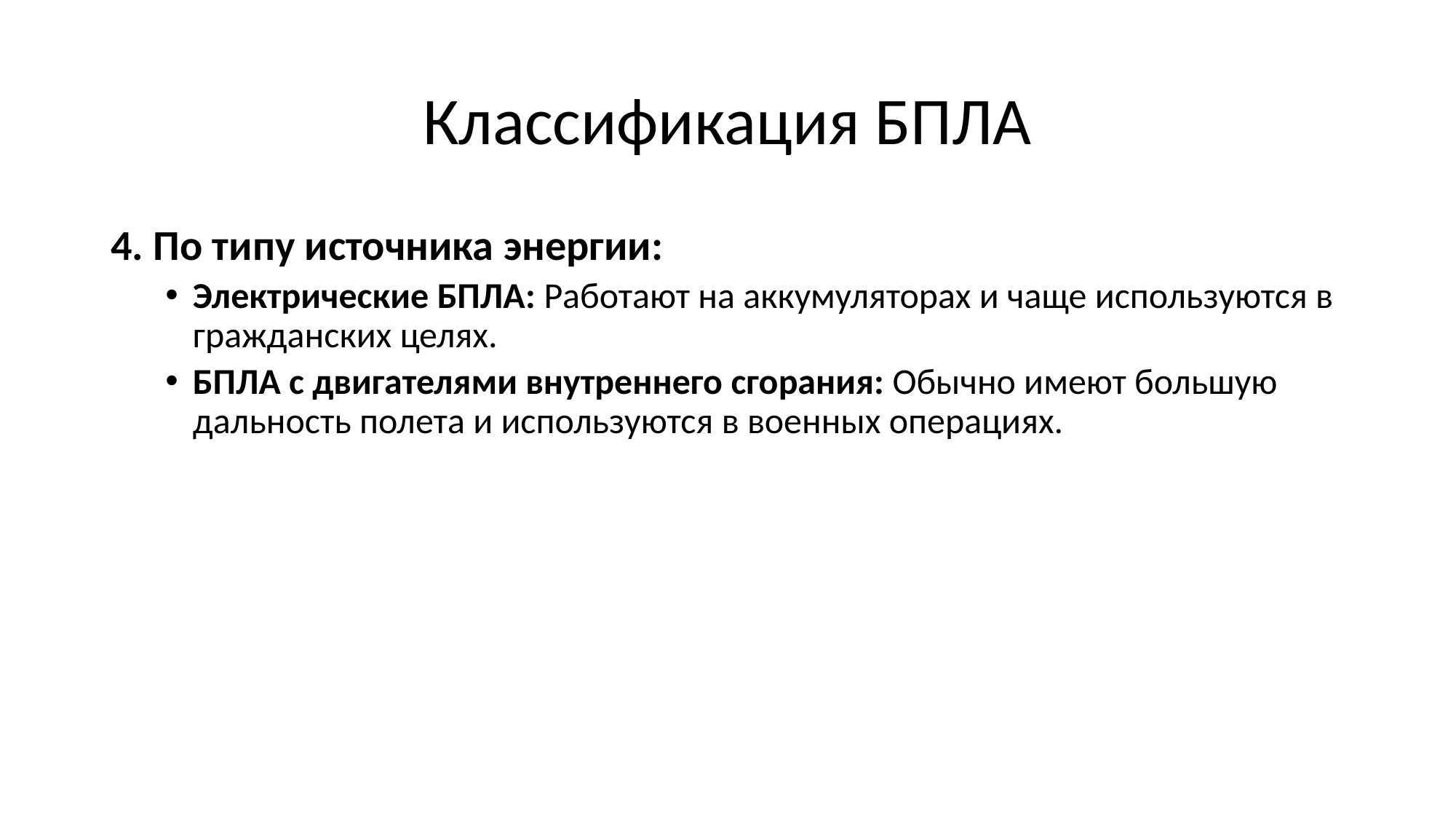

# Классификация БПЛА
4. По типу источника энергии:
Электрические БПЛА: Работают на аккумуляторах и чаще используются в гражданских целях.
БПЛА с двигателями внутреннего сгорания: Обычно имеют большую дальность полета и используются в военных операциях.